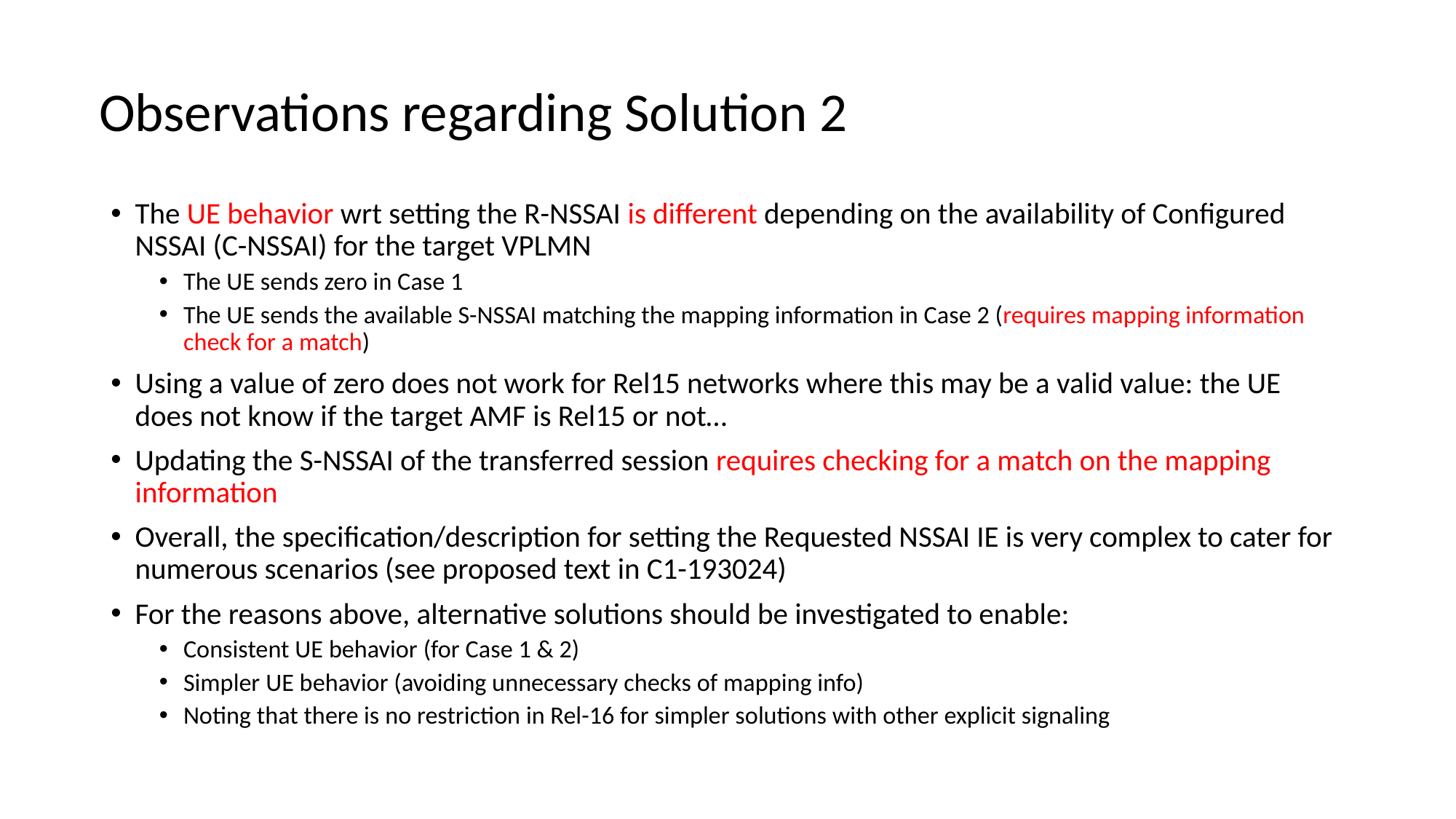

# Observations regarding Solution 2
The UE behavior wrt setting the R-NSSAI is different depending on the availability of Configured NSSAI (C-NSSAI) for the target VPLMN
The UE sends zero in Case 1
The UE sends the available S-NSSAI matching the mapping information in Case 2 (requires mapping information check for a match)
Using a value of zero does not work for Rel15 networks where this may be a valid value: the UE does not know if the target AMF is Rel15 or not…
Updating the S-NSSAI of the transferred session requires checking for a match on the mapping information
Overall, the specification/description for setting the Requested NSSAI IE is very complex to cater for numerous scenarios (see proposed text in C1-193024)
For the reasons above, alternative solutions should be investigated to enable:
Consistent UE behavior (for Case 1 & 2)
Simpler UE behavior (avoiding unnecessary checks of mapping info)
Noting that there is no restriction in Rel-16 for simpler solutions with other explicit signaling